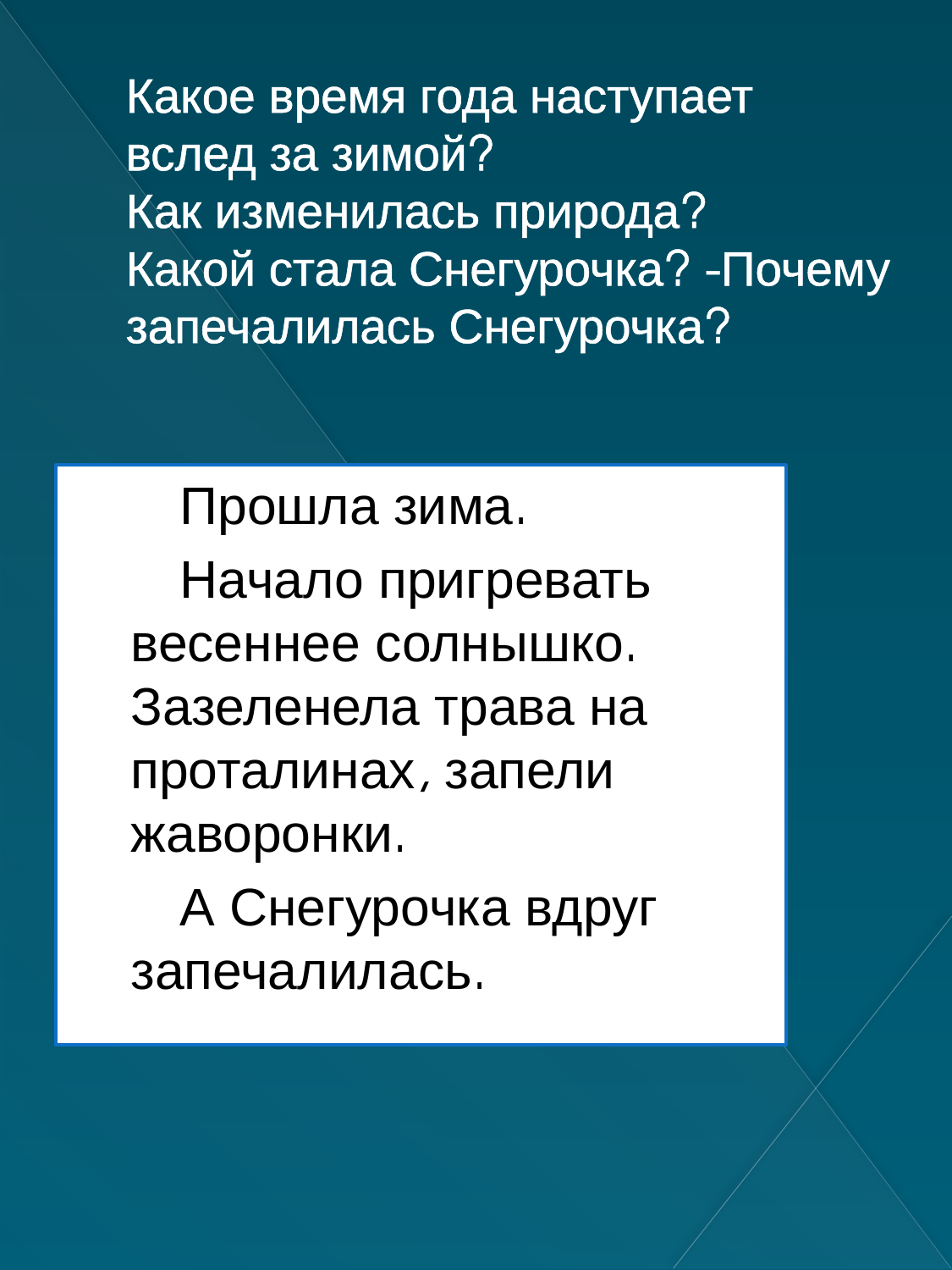

# Какое время года наступает вслед за зимой? Как изменилась природа? Какой стала Снегурочка? -Почему запечалилась Снегурочка?
       Прошла зима.
       Начало пригревать весеннее солнышко. Зазеленела трава на проталинах, запели жаворонки.
       А Снегурочка вдруг запечалилась.